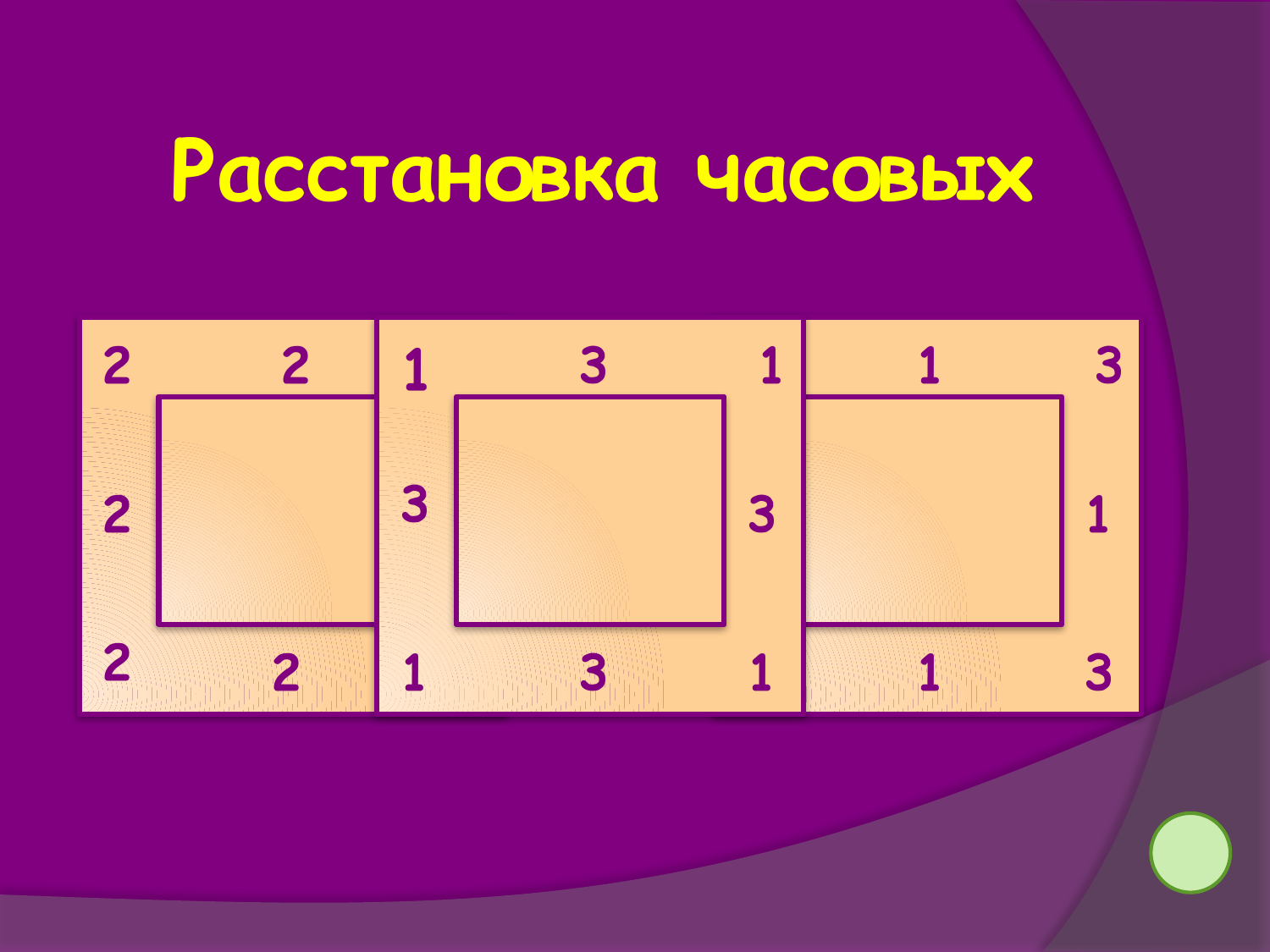

Расстановка часовых

2
2
2
2
2
2
2
2

1
3
1
3
3
1
3
1

3
1
3
1
1
3
1
3